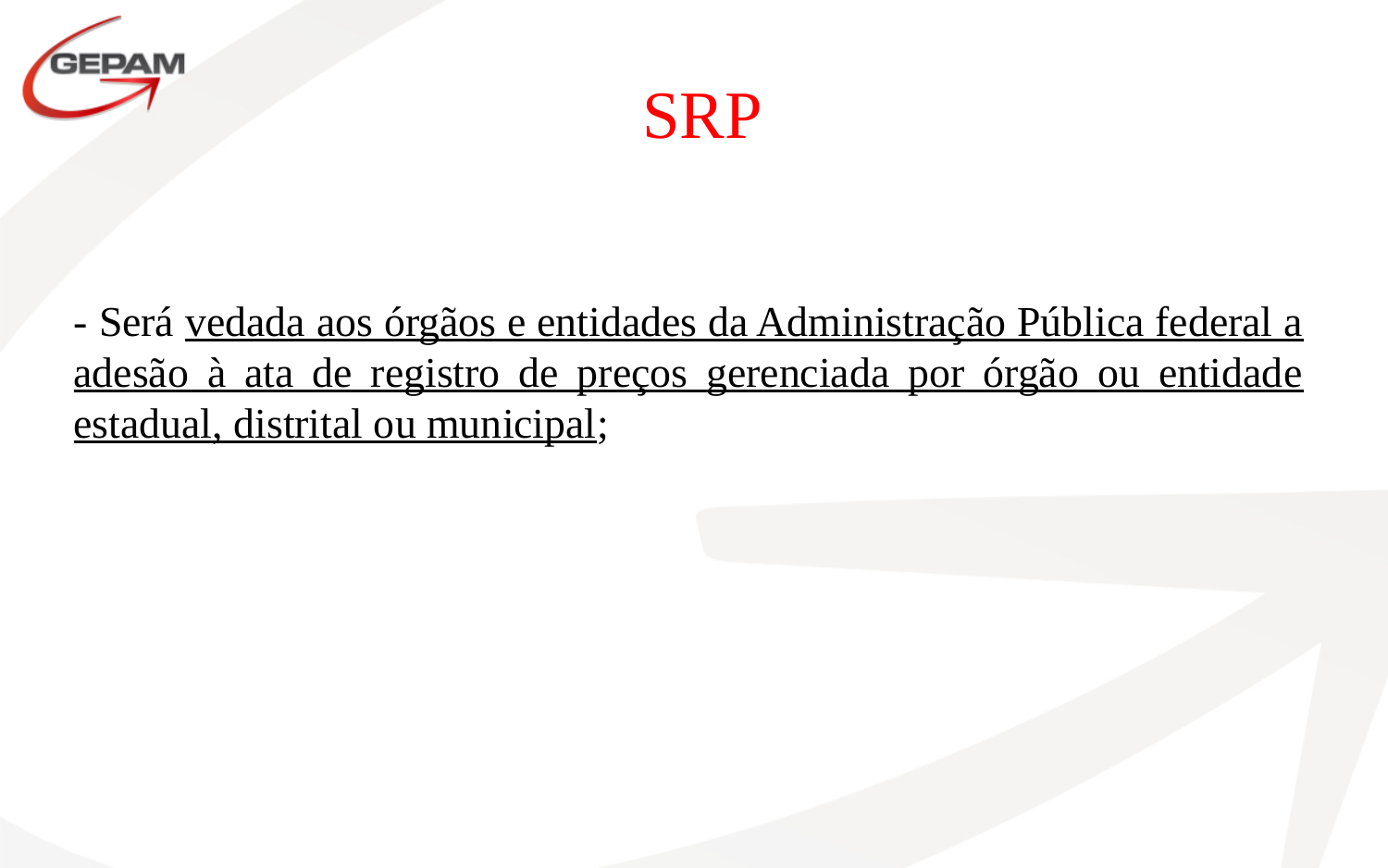

SRP

- Será vedada aos órgãos e entidades da Administração Pública federal a adesão à ata de registro de preços gerenciada por órgão ou entidade estadual, distrital ou municipal;